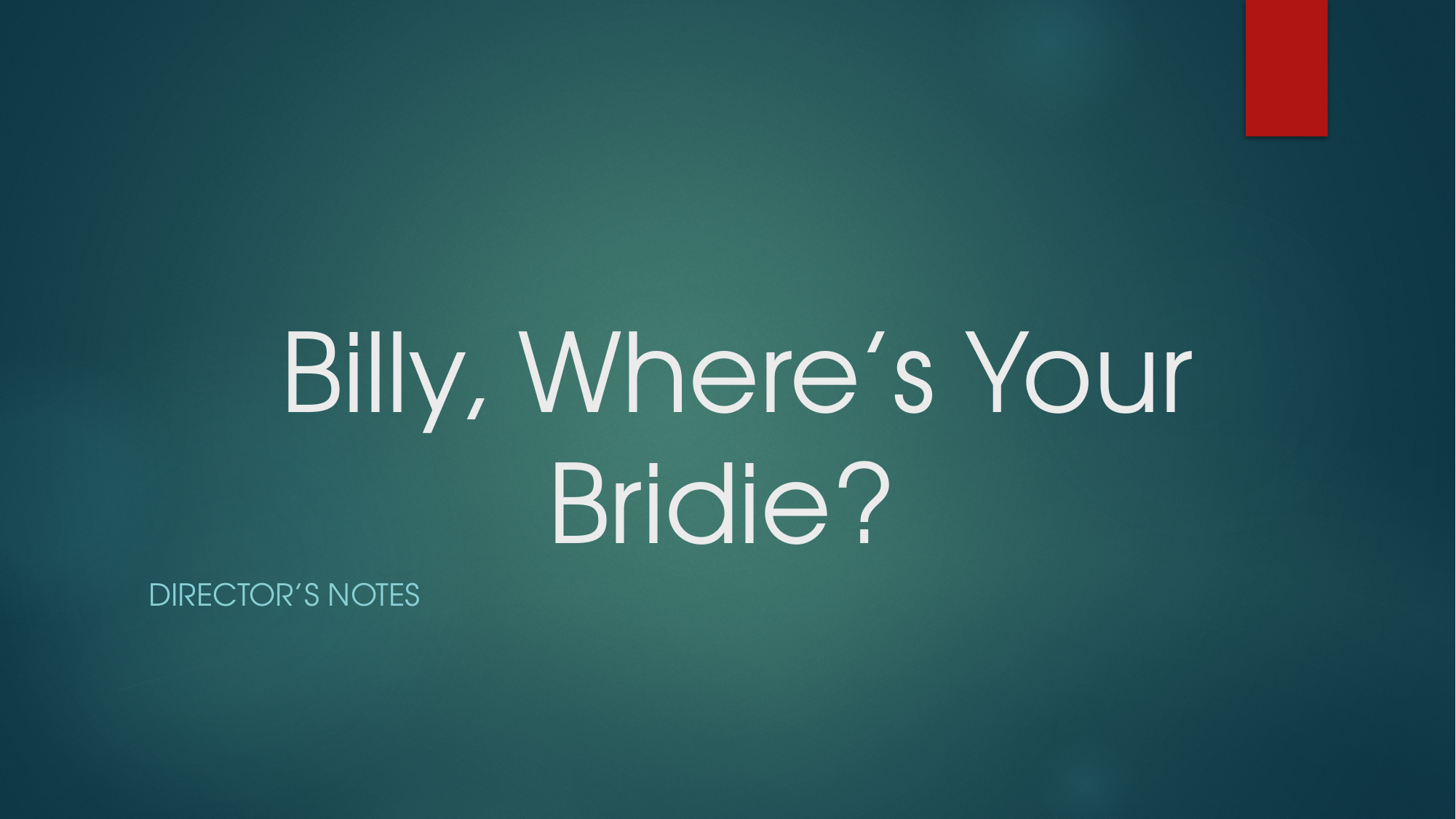

# Billy, Where’s Your Bridie?
Director’s Notes